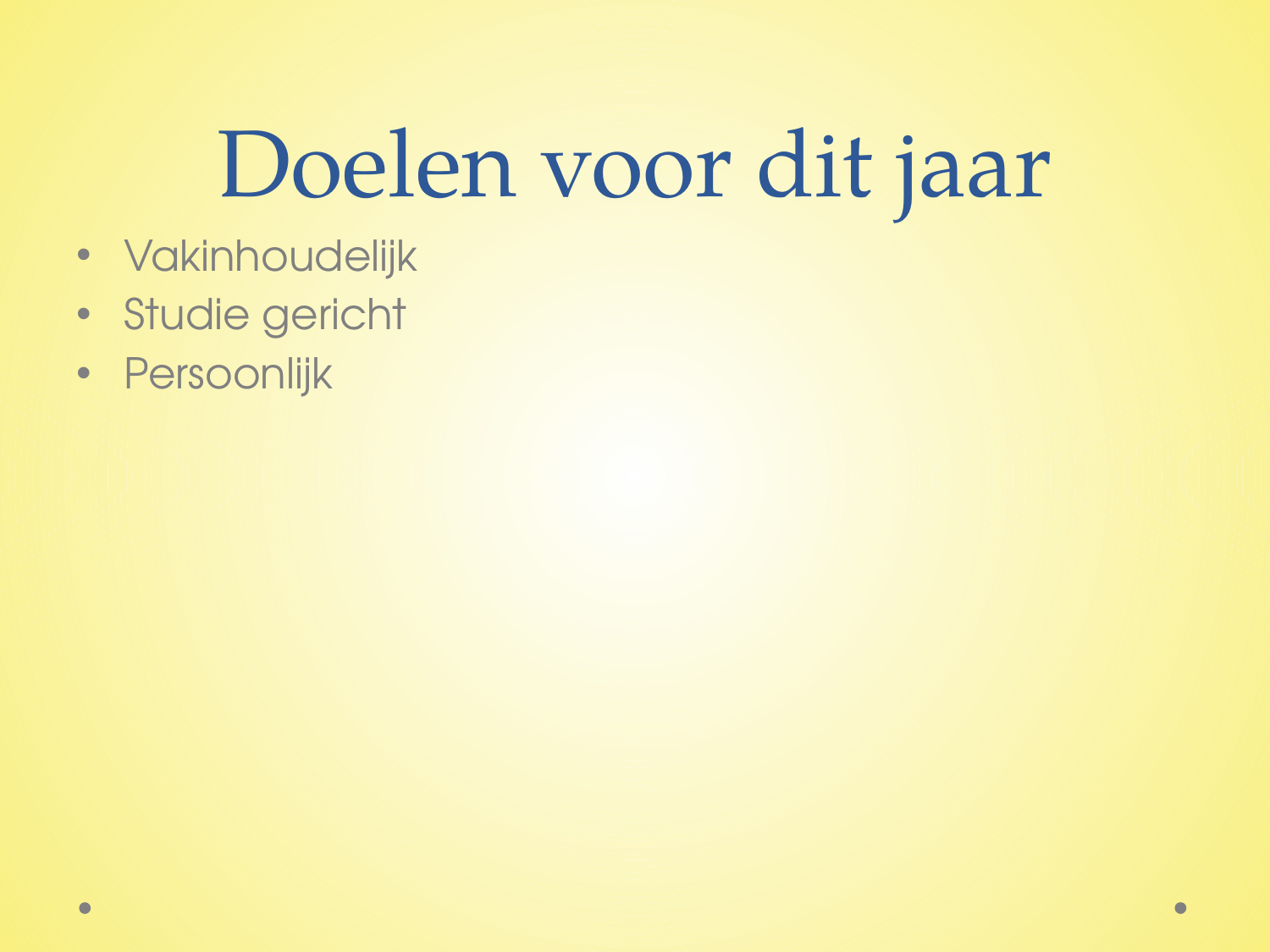

# Doelen voor dit jaar
Vakinhoudelijk
Studie gericht
Persoonlijk